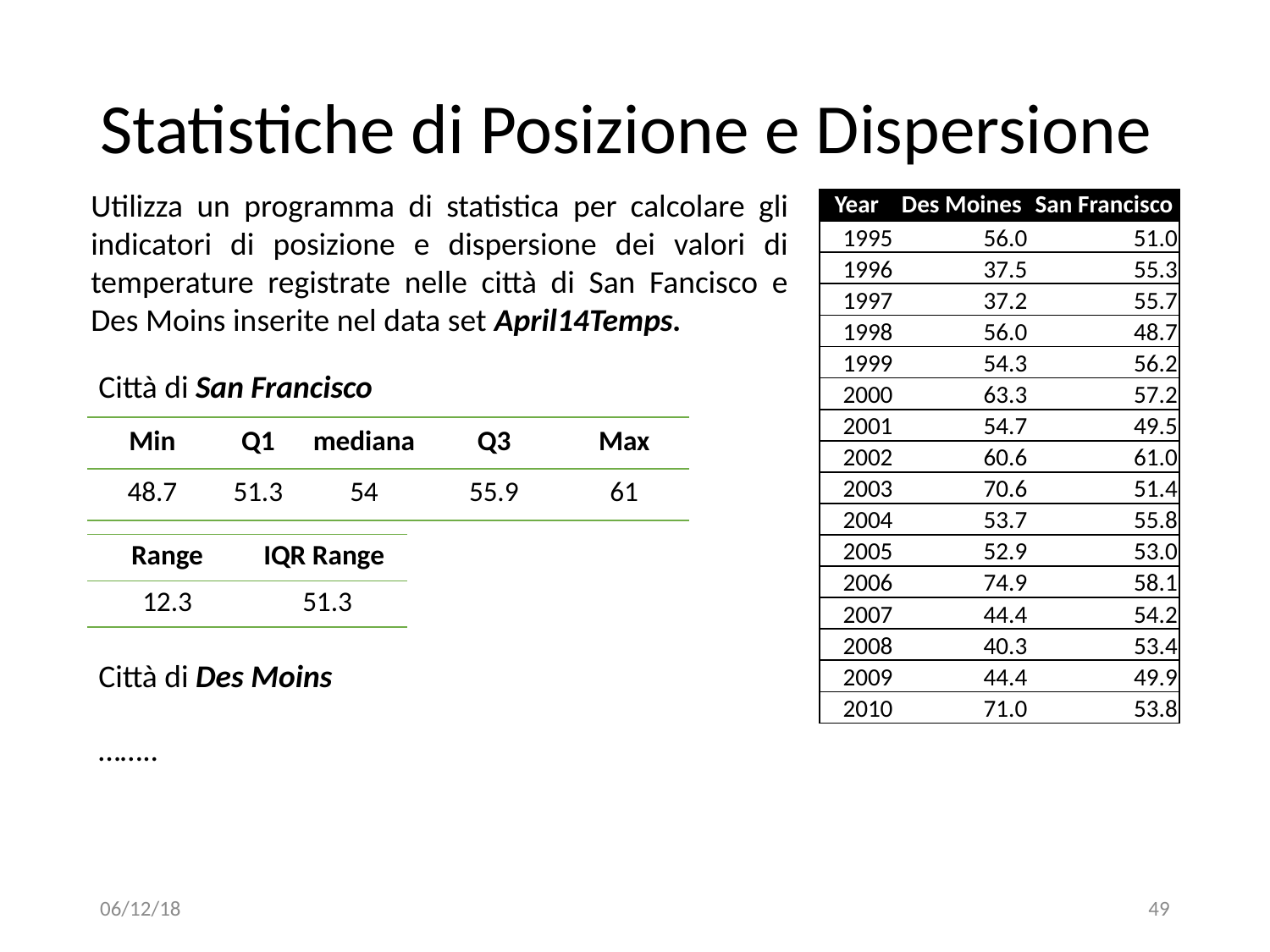

# Statistiche di Posizione e Dispersione
Utilizza un programma di statistica per calcolare gli indicatori di posizione e dispersione dei valori di temperature registrate nelle città di San Fancisco e Des Moins inserite nel data set April14Temps.
| Year | Des Moines | San Francisco |
| --- | --- | --- |
| 1995 | 56.0 | 51.0 |
| 1996 | 37.5 | 55.3 |
| 1997 | 37.2 | 55.7 |
| 1998 | 56.0 | 48.7 |
| 1999 | 54.3 | 56.2 |
| 2000 | 63.3 | 57.2 |
| 2001 | 54.7 | 49.5 |
| 2002 | 60.6 | 61.0 |
| 2003 | 70.6 | 51.4 |
| 2004 | 53.7 | 55.8 |
| 2005 | 52.9 | 53.0 |
| 2006 | 74.9 | 58.1 |
| 2007 | 44.4 | 54.2 |
| 2008 | 40.3 | 53.4 |
| 2009 | 44.4 | 49.9 |
| 2010 | 71.0 | 53.8 |
Città di San Francisco
| Min | Q1 | mediana | Q3 | Max |
| --- | --- | --- | --- | --- |
| 48.7 | 51.3 | 54 | 55.9 | 61 |
| Range | IQR Range |
| --- | --- |
| 12.3 | 51.3 |
Città di Des Moins
……..
06/12/18
49